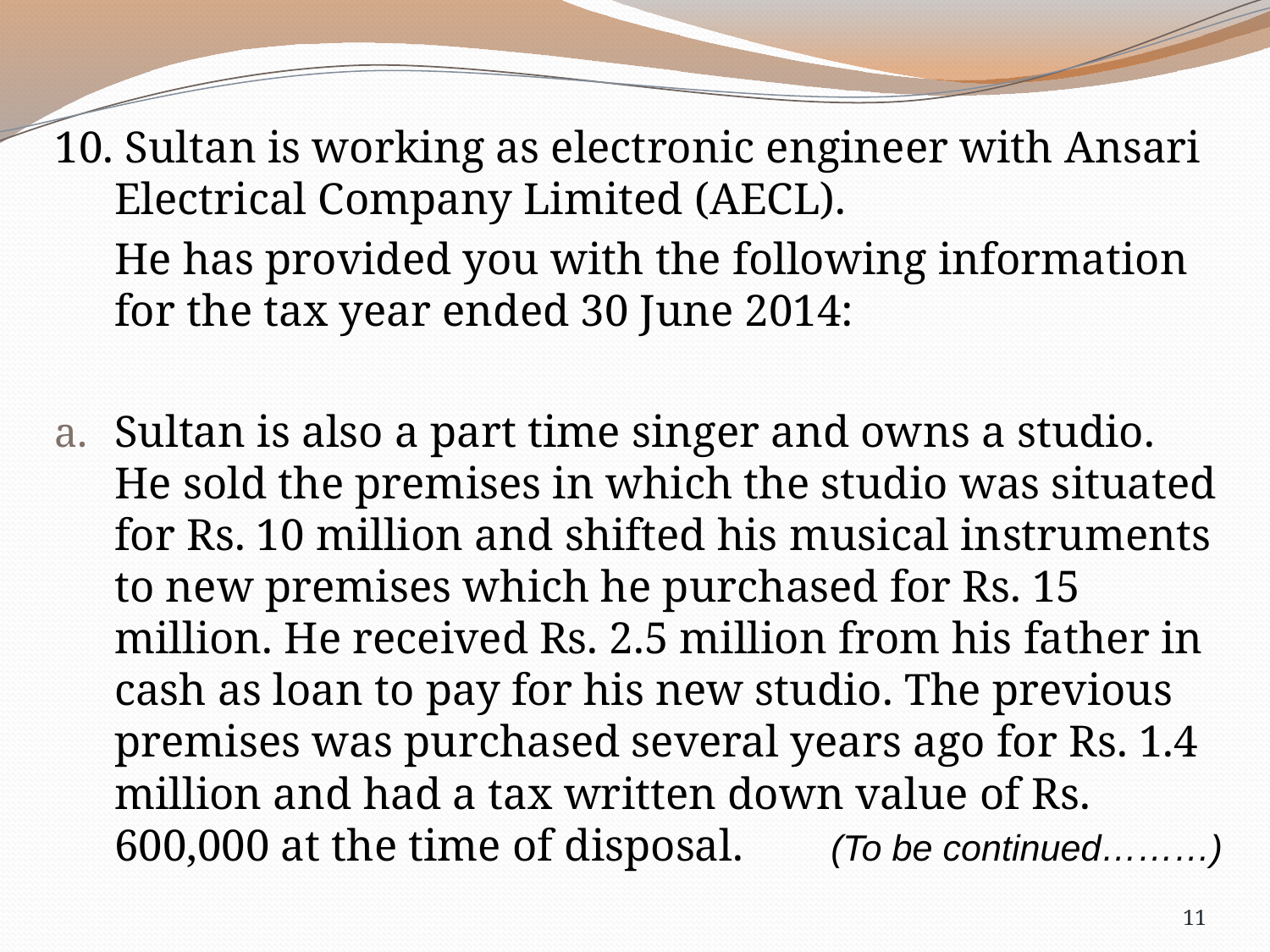

10. Sultan is working as electronic engineer with Ansari Electrical Company Limited (AECL).
He has provided you with the following information for the tax year ended 30 June 2014:

Sultan is also a part time singer and owns a studio. He sold the premises in which the studio was situated for Rs. 10 million and shifted his musical instruments to new premises which he purchased for Rs. 15 million. He received Rs. 2.5 million from his father in cash as loan to pay for his new studio. The previous premises was purchased several years ago for Rs. 1.4 million and had a tax written down value of Rs. 600,000 at the time of disposal.					(To be continued………)
11